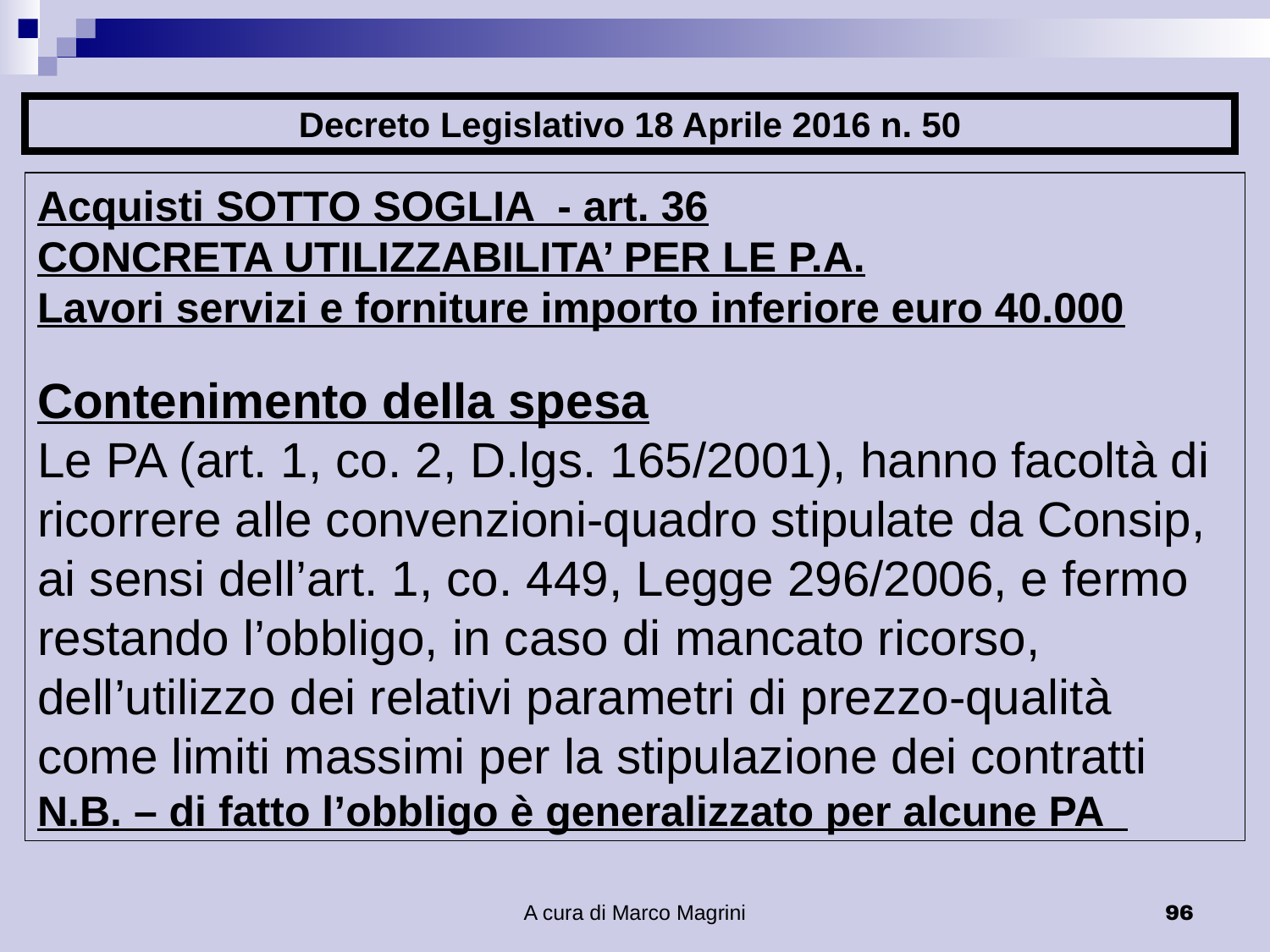

Decreto Legislativo 18 Aprile 2016 n. 50
Acquisti SOTTO SOGLIA  - art. 36
CONCRETA UTILIZZABILITA’ PER LE P.A.
Lavori servizi e forniture importo inferiore euro 40.000

Contenimento della spesa
Le PA (art. 1, co. 2, D.lgs. 165/2001), hanno facoltà di ricorrere alle convenzioni-quadro stipulate da Consip, ai sensi dell’art. 1, co. 449, Legge 296/2006, e fermo restando l’obbligo, in caso di mancato ricorso, dell’utilizzo dei relativi parametri di prezzo-qualità come limiti massimi per la stipulazione dei contratti
N.B. – di fatto l’obbligo è generalizzato per alcune PA

A cura di Marco Magrini
96